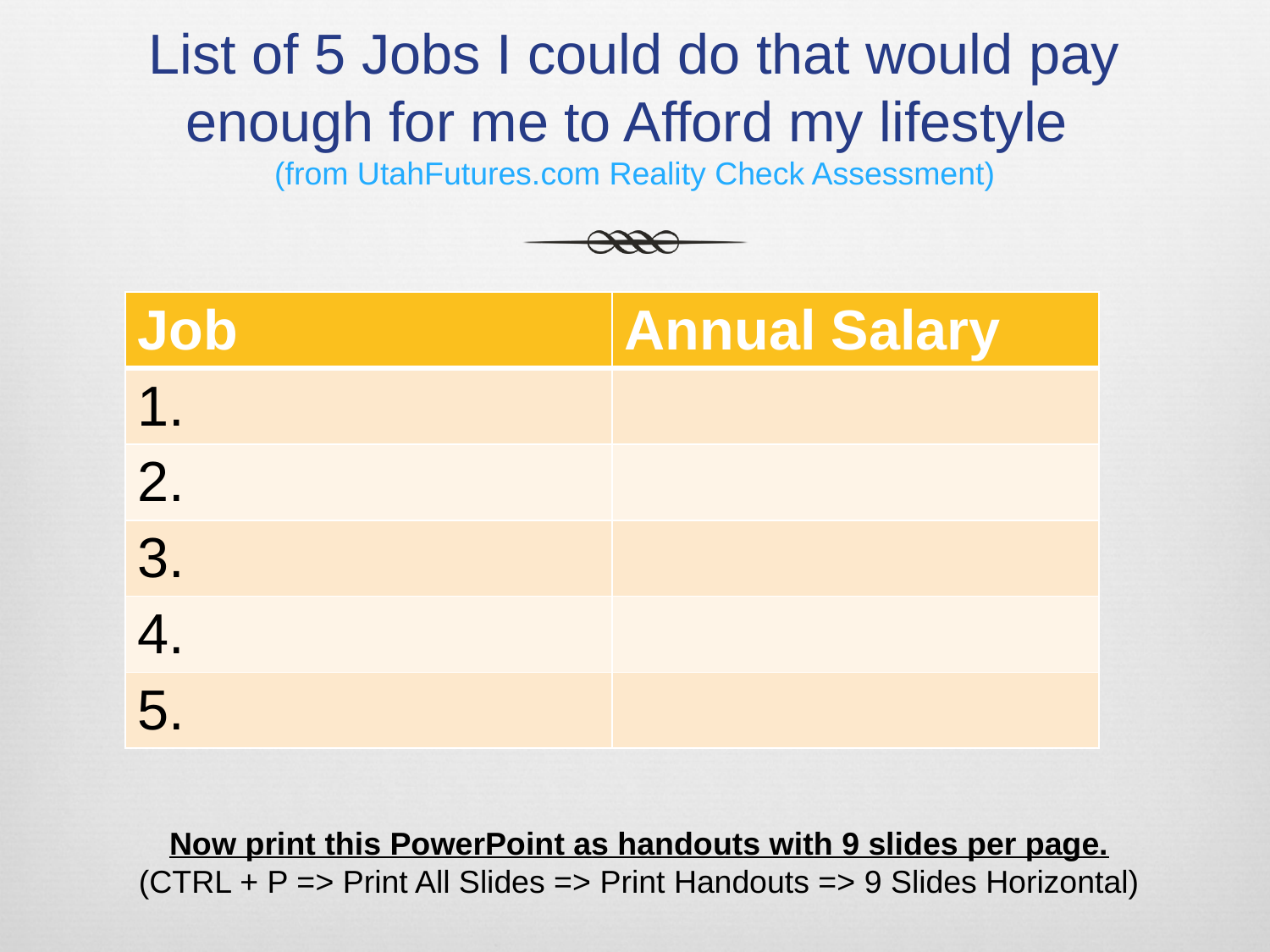

# List of 5 Jobs I could do that would pay enough for me to Afford my lifestyle (from UtahFutures.com Reality Check Assessment)
| Job | Annual Salary |
| --- | --- |
| 1. |  |
| 2. |  |
| 3. |  |
| 4. |  |
| 5. |  |
Now print this PowerPoint as handouts with 9 slides per page.
(CTRL + P => Print All Slides => Print Handouts => 9 Slides Horizontal)